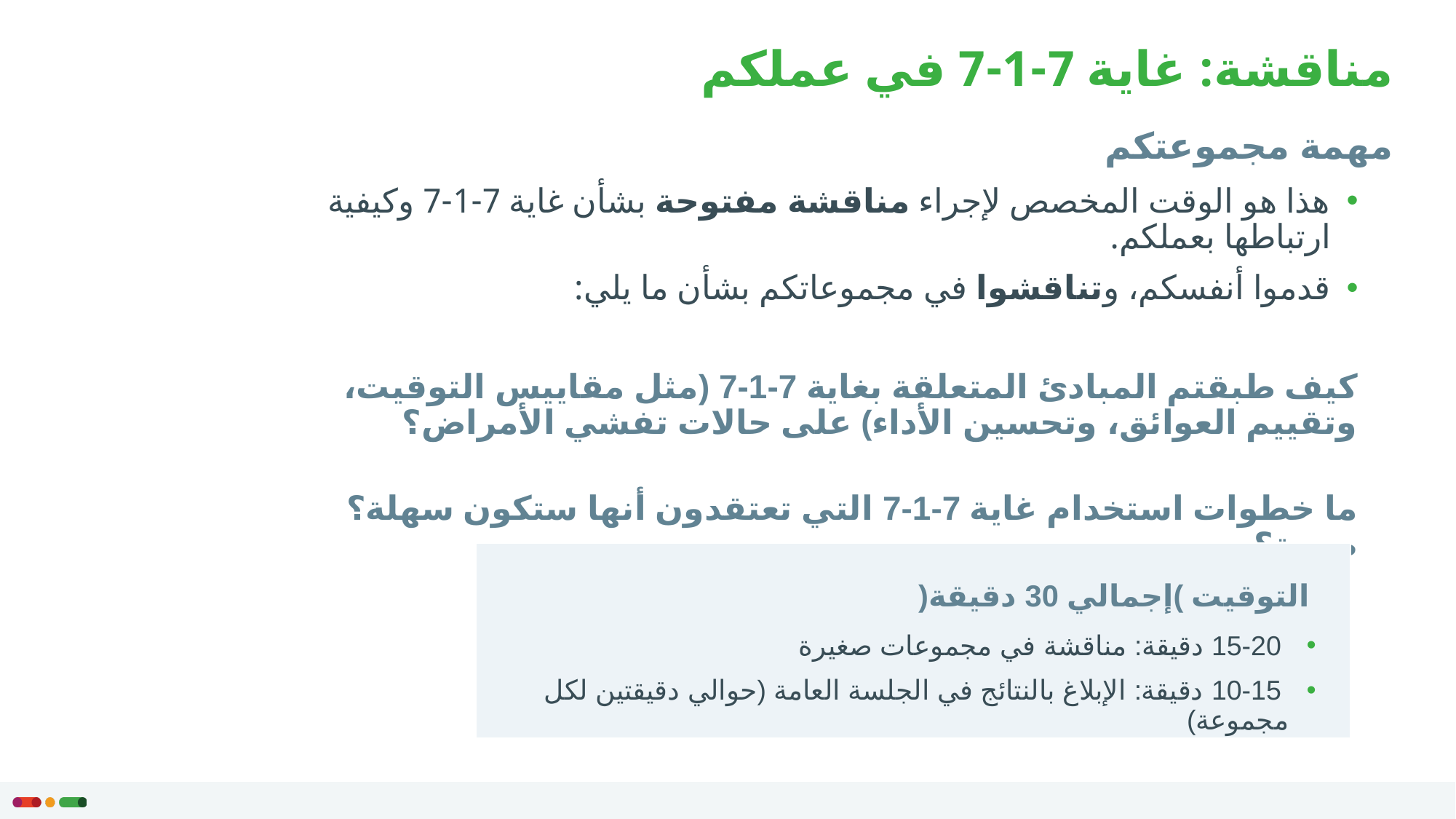

# مناقشة: غاية 7-1-7 في عملكم
مهمة مجموعتكم
هذا هو الوقت المخصص لإجراء مناقشة مفتوحة بشأن غاية 7-1-7 وكيفية ارتباطها بعملكم.
قدموا أنفسكم، وتناقشوا في مجموعاتكم بشأن ما يلي:

كيف طبقتم المبادئ المتعلقة بغاية 7-1-7 (مثل مقاييس التوقيت، وتقييم العوائق، وتحسين الأداء) على حالات تفشي الأمراض؟

ما خطوات استخدام غاية 7-1-7 التي تعتقدون أنها ستكون سهلة؟ صعبة؟

التوقيت )إجمالي 30‏‎ دقيقة(
 15-20 دقيقة: مناقشة في مجموعات صغيرة
 10-15 دقيقة: الإبلاغ بالنتائج في الجلسة العامة (حوالي دقيقتين لكل مجموعة)